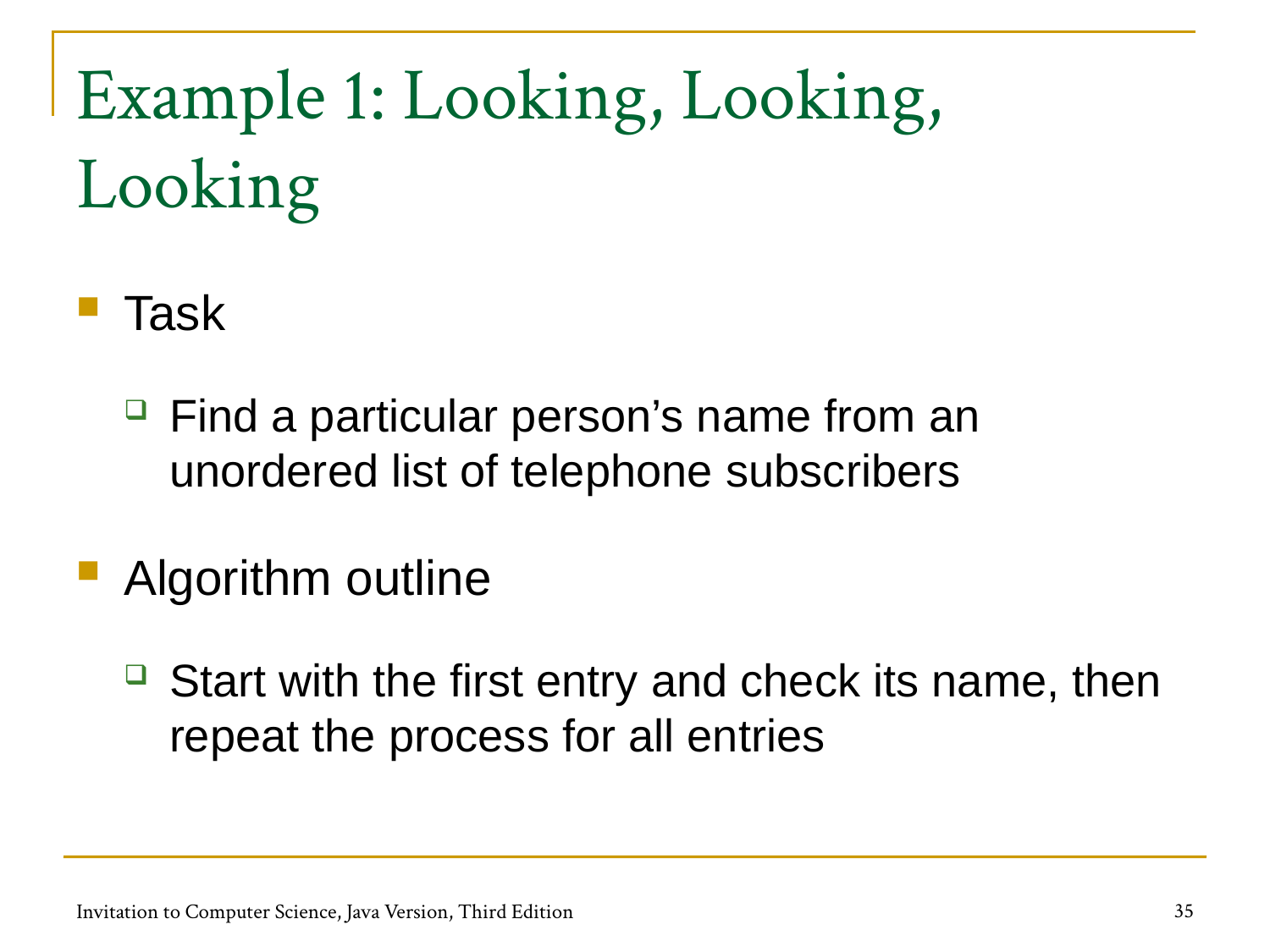

# Example 1: Looking, Looking, Looking
Task
Find a particular person’s name from an unordered list of telephone subscribers
Algorithm outline
Start with the first entry and check its name, then repeat the process for all entries
35
Invitation to Computer Science, Java Version, Third Edition